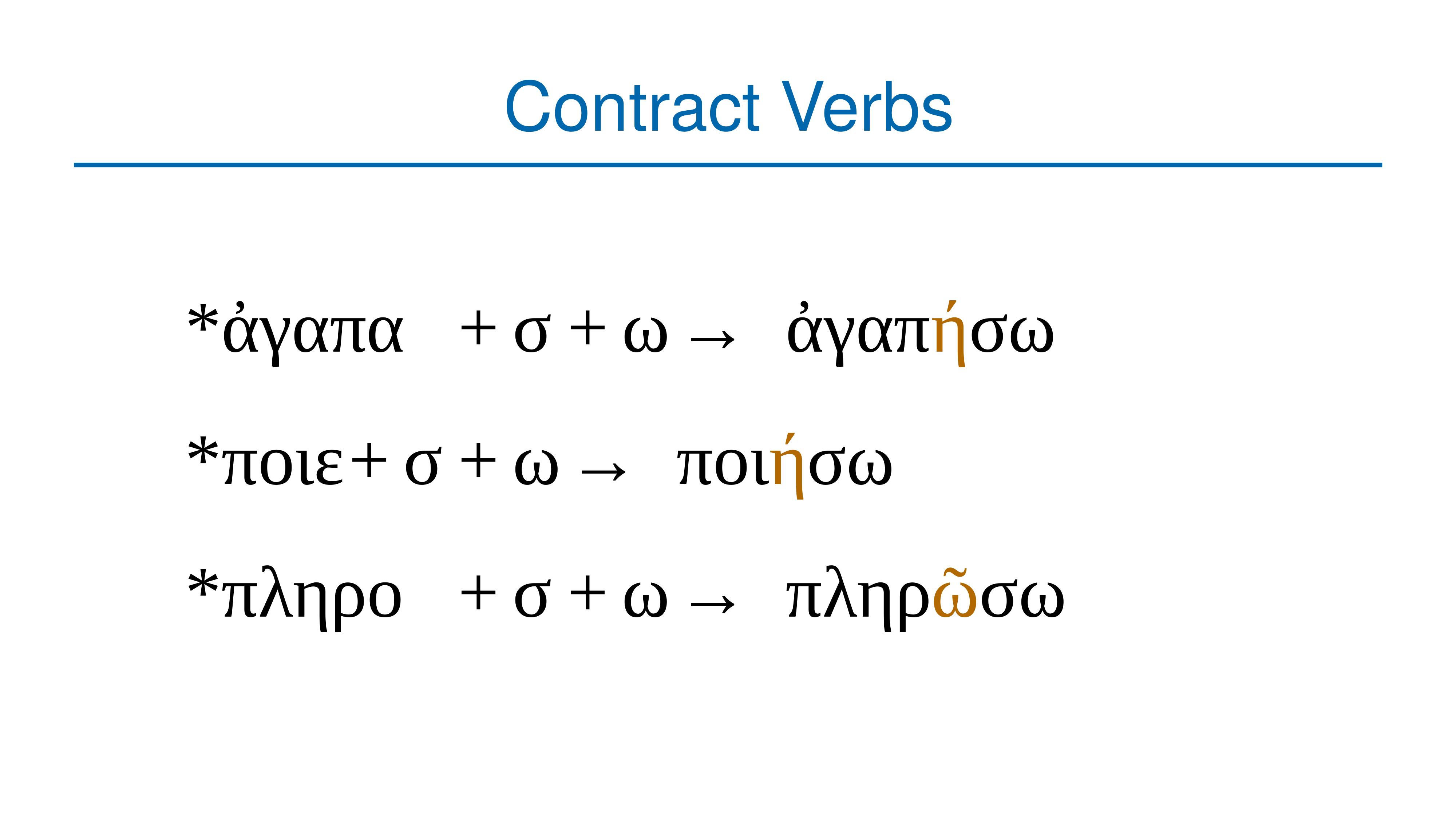

# Contract Verbs
*ἀγαπα	+	σ	+	ω	→	ἀγαπήσω
*ποιε	+	σ	+	ω	→	ποιήσω
*πληρο	+	σ	+	ω	→	πληρῶσω